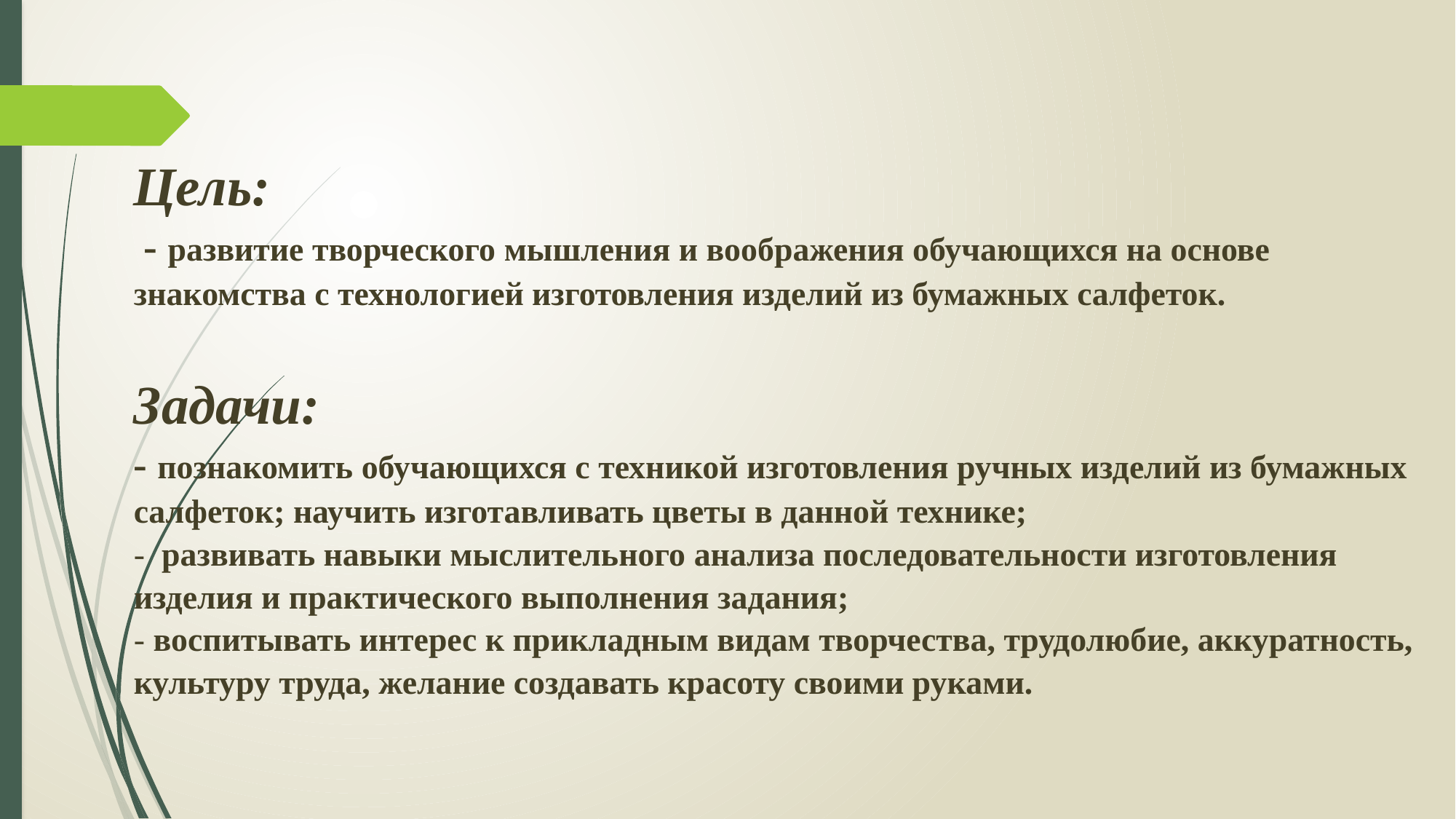

Цель:
 - развитие творческого мышления и воображения обучающихся на основе знакомства с технологией изготовления изделий из бумажных салфеток.
Задачи:
- познакомить обучающихся с техникой изготовления ручных изделий из бумажных салфеток; научить изготавливать цветы в данной технике;
-  развивать навыки мыслительного анализа последовательности изготовления изделия и практического выполнения задания;
- воспитывать интерес к прикладным видам творчества, трудолюбие, аккуратность, культуру труда, желание создавать красоту своими руками.